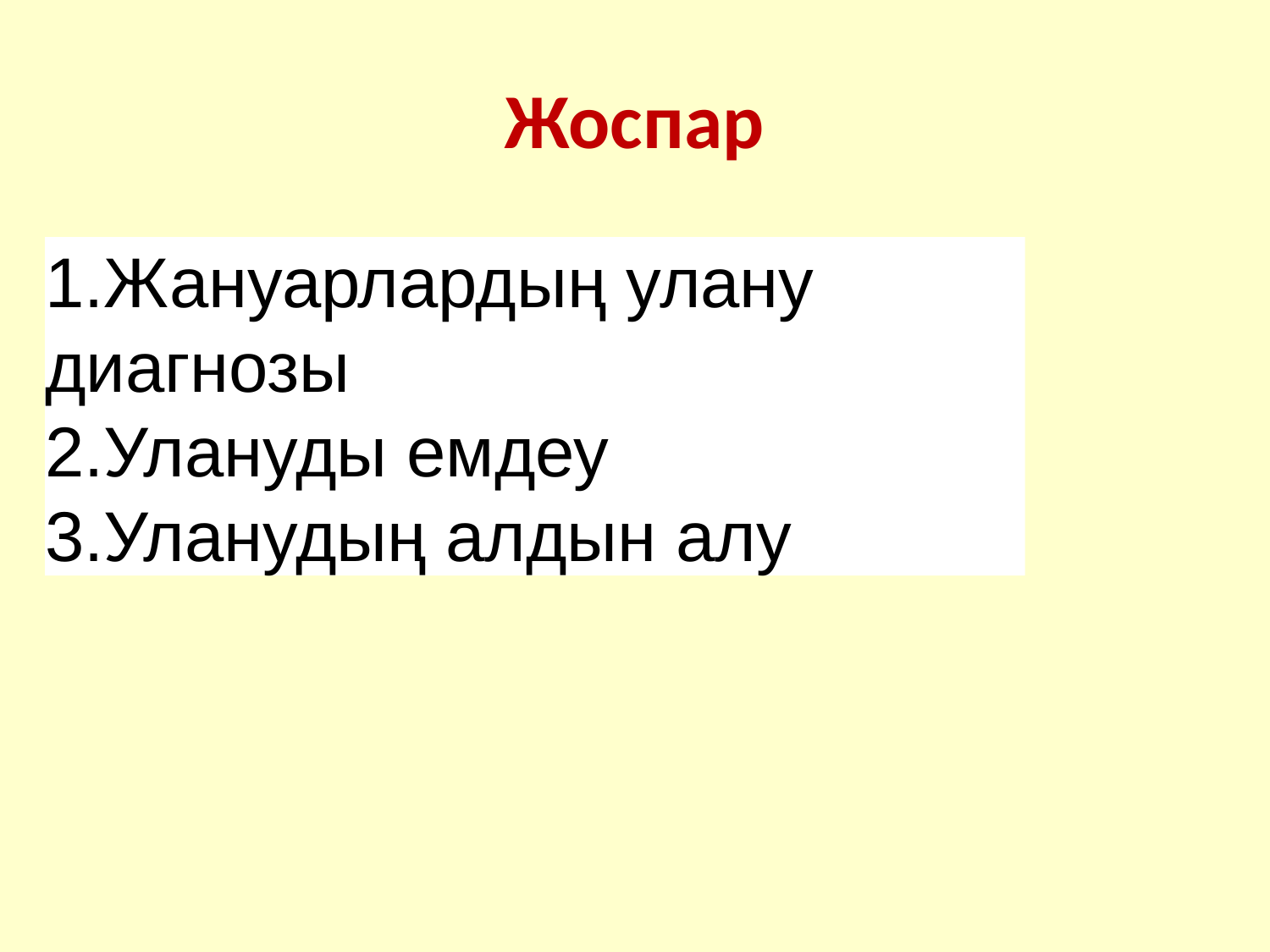

# Жоспар
1.Жануарлардың улану   диагнозы
2.Улануды емдеу
3.Уланудың алдын алу